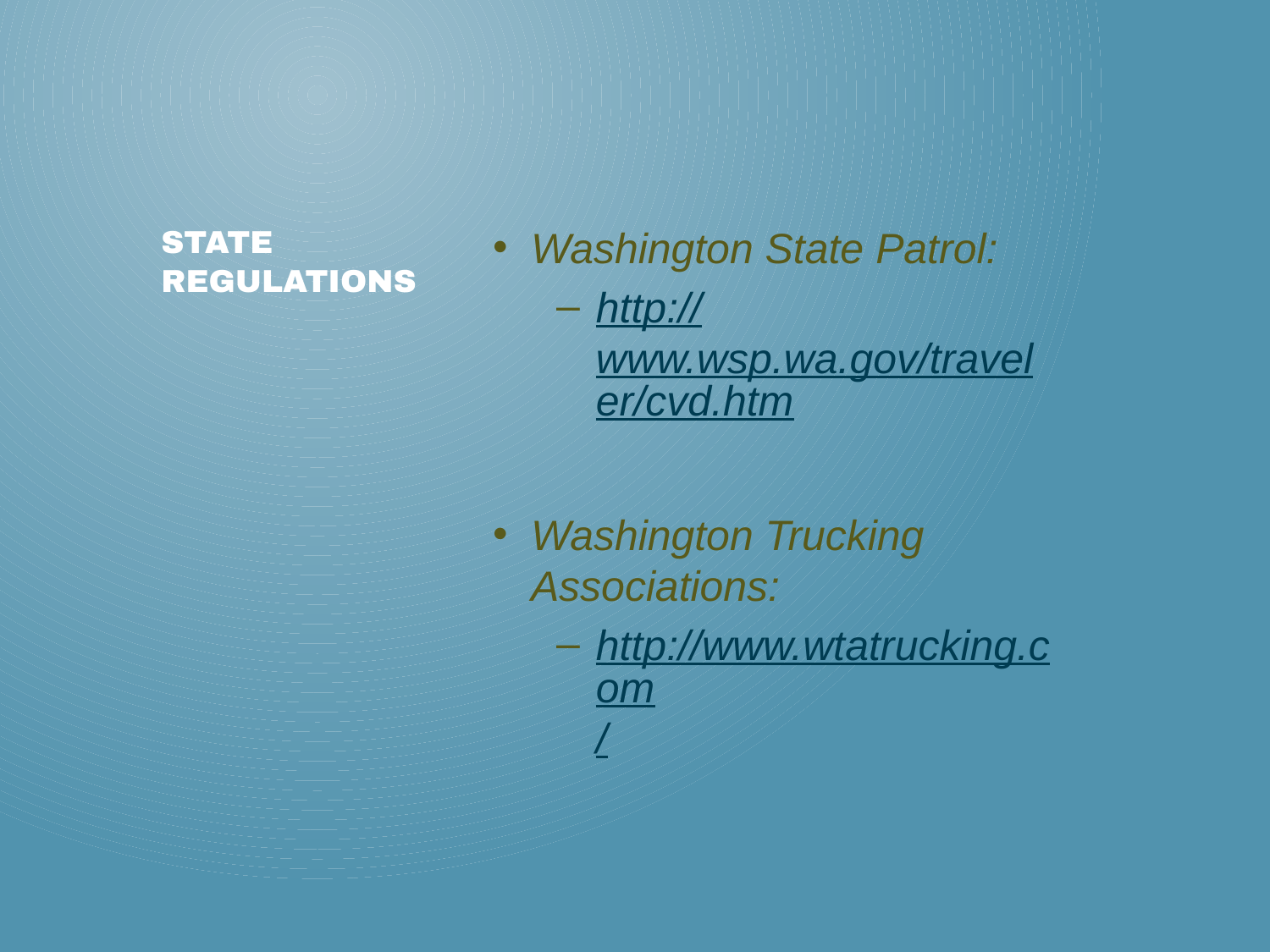

Washington State Patrol:
http://www.wsp.wa.gov/traveler/cvd.htm

Washington Trucking Associations:
http://www.wtatrucking.com/

# State regulations